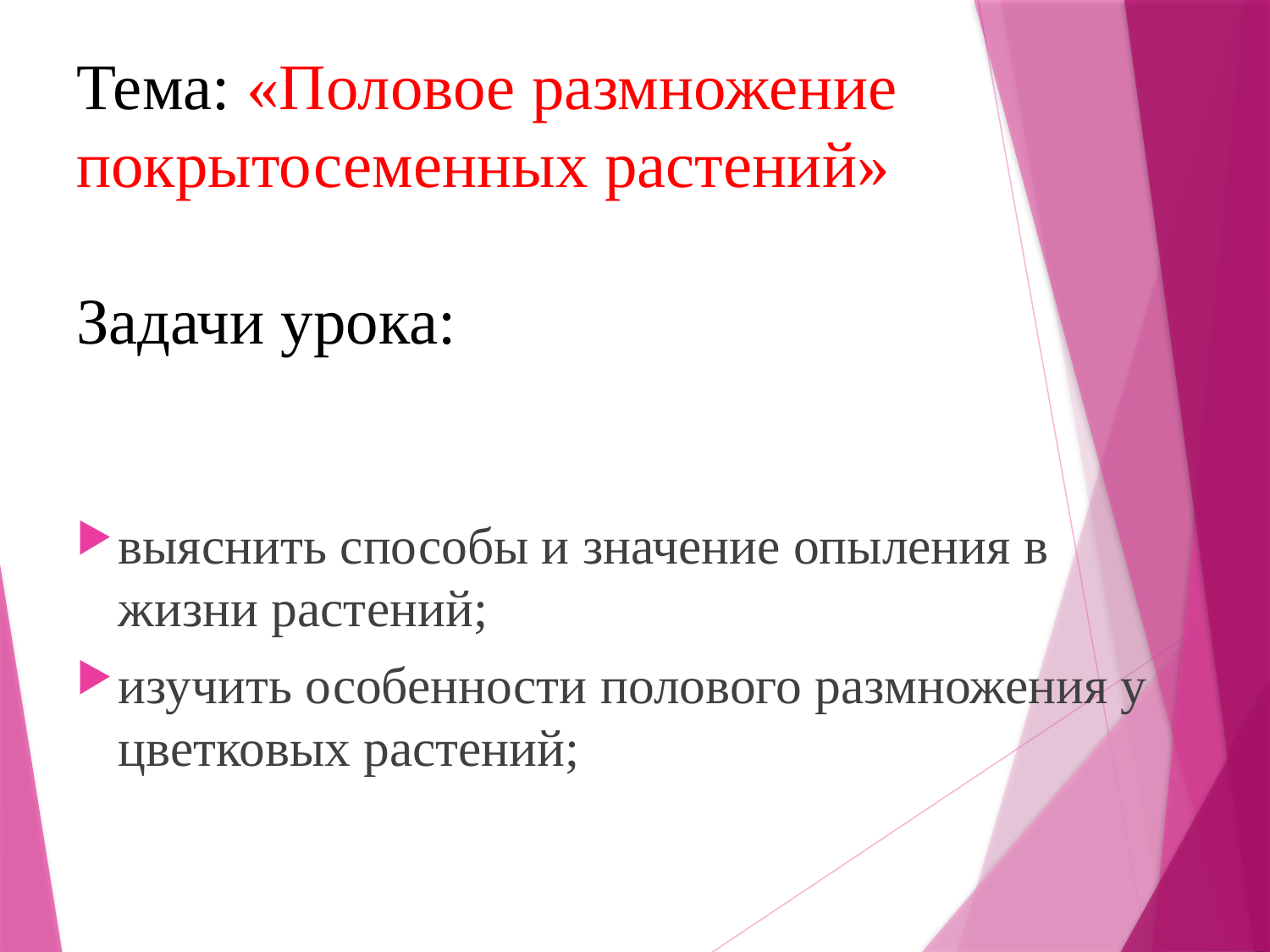

# Тема: «Половое размножение покрытосеменных растений» Задачи урока:
выяснить способы и значение опыления в жизни растений;
изучить особенности полового размножения у цветковых растений;